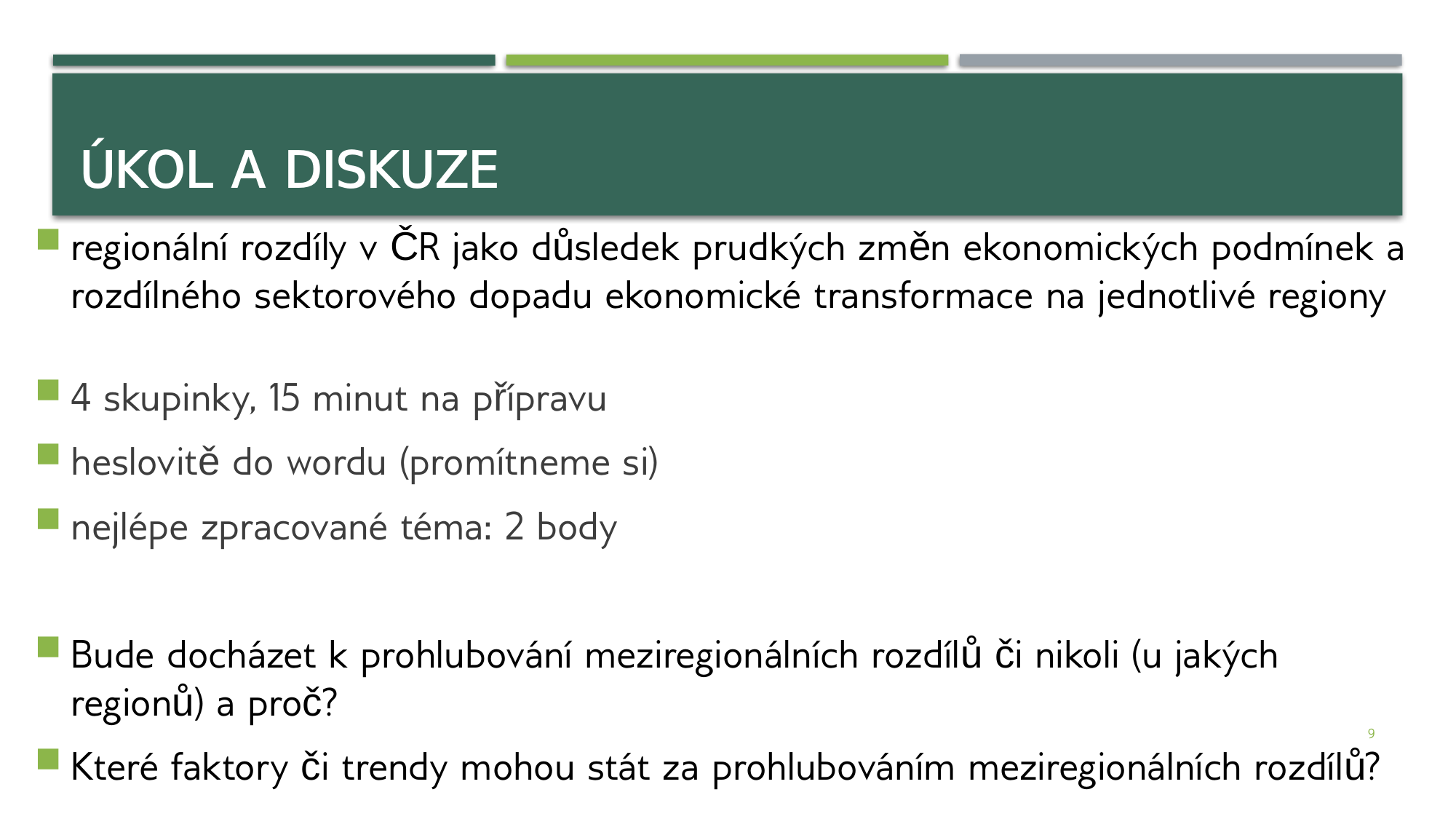

# Úkol a diskuze
regionální rozdíly v ČR jako důsledek prudkých změn ekonomických podmínek a rozdílného sektorového dopadu ekonomické transformace na jednotlivé regiony

4 skupinky, 15 minut na přípravu
heslovitě do wordu (promítneme si)
nejlépe zpracované téma: 2 body

Bude docházet k prohlubování meziregionálních rozdílů či nikoli (u jakých regionů) a proč?
Které faktory či trendy mohou stát za prohlubováním meziregionálních rozdílů?
9